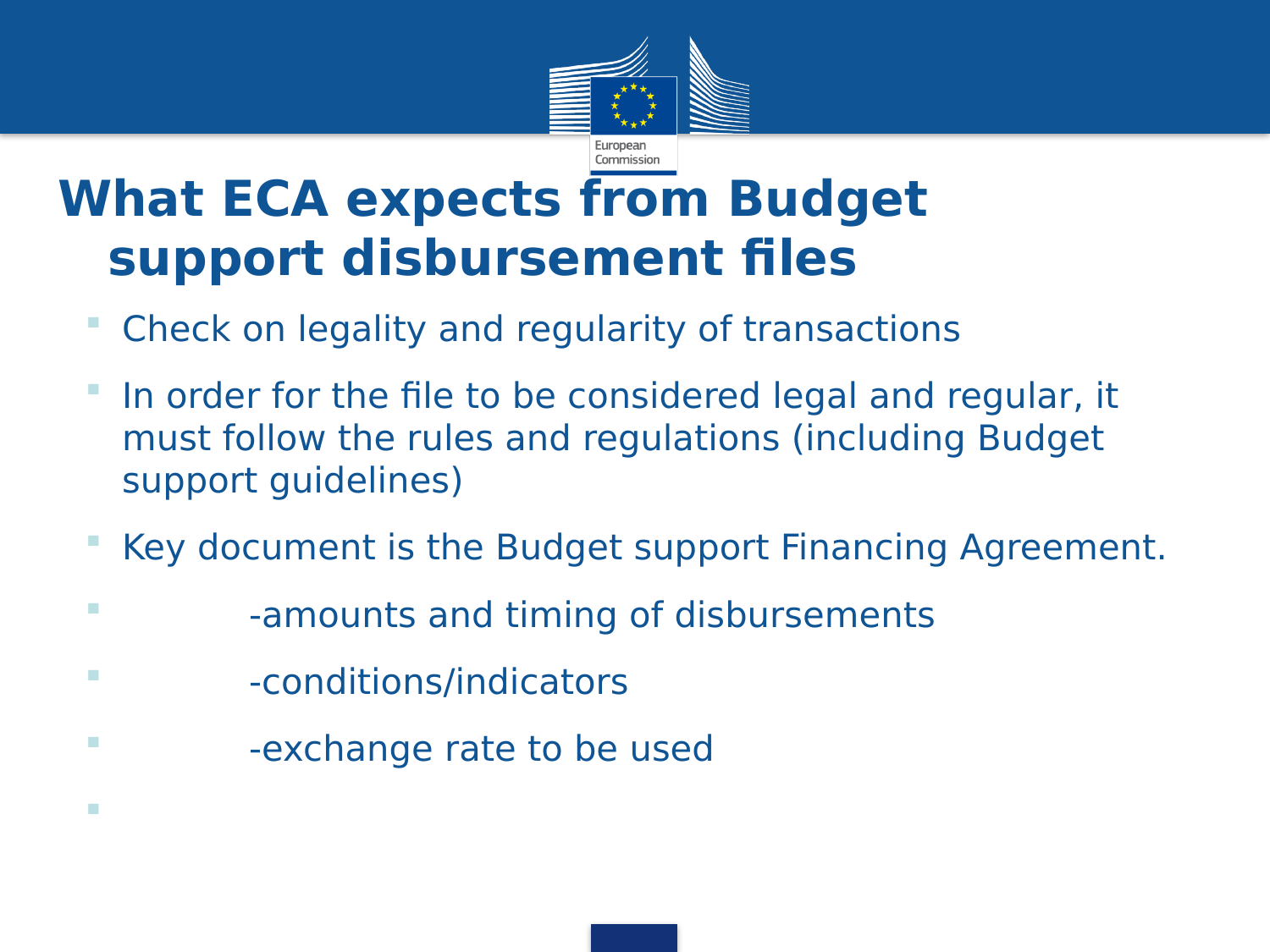

# What ECA expects from Budget support disbursement files
Check on legality and regularity of transactions
In order for the file to be considered legal and regular, it must follow the rules and regulations (including Budget support guidelines)
Key document is the Budget support Financing Agreement.
	-amounts and timing of disbursements
	-conditions/indicators
	-exchange rate to be used